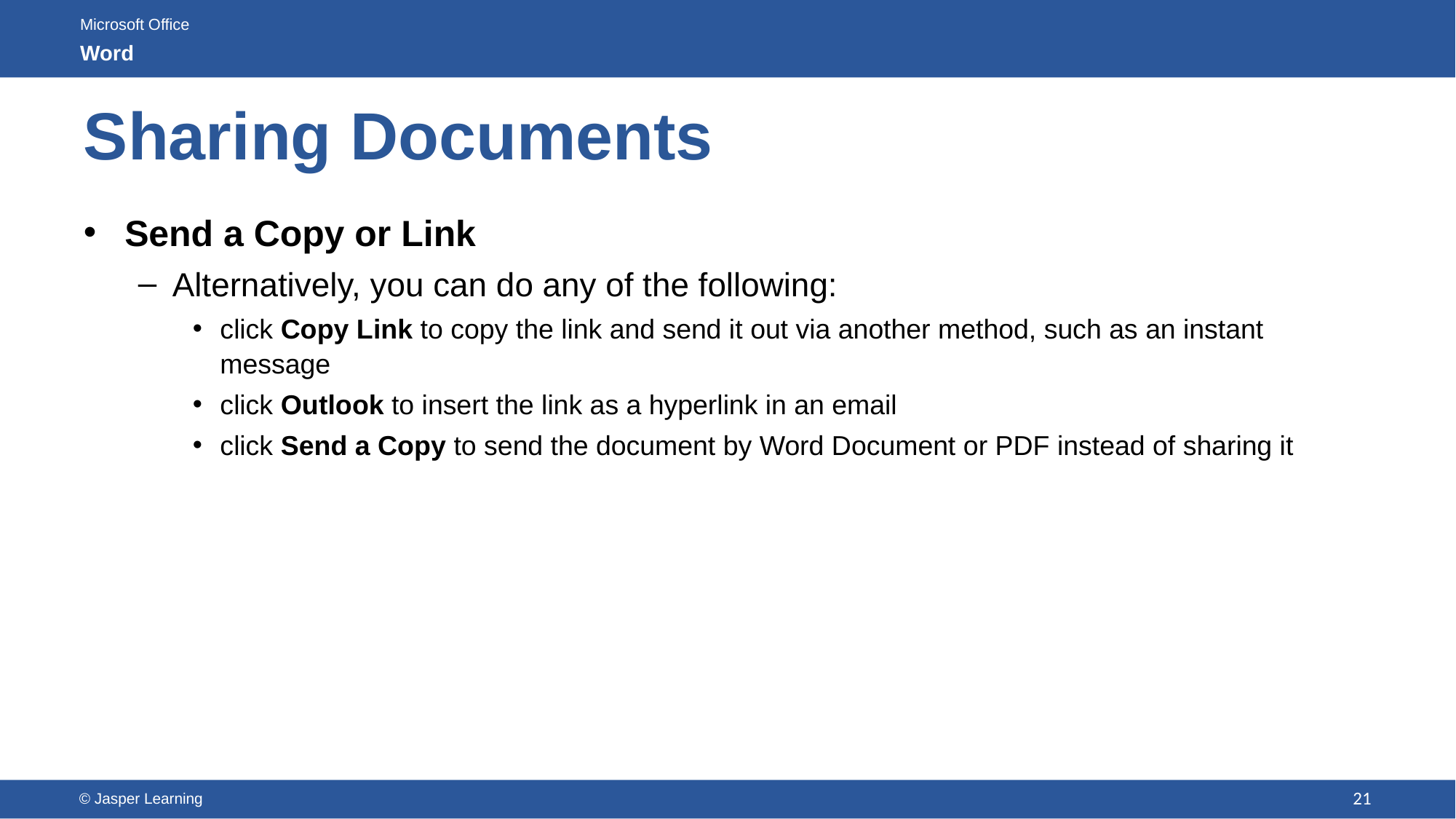

# Sharing Documents
Send a Copy or Link
Alternatively, you can do any of the following:
click Copy Link to copy the link and send it out via another method, such as an instant message
click Outlook to insert the link as a hyperlink in an email
click Send a Copy to send the document by Word Document or PDF instead of sharing it

21
© Jasper Learning